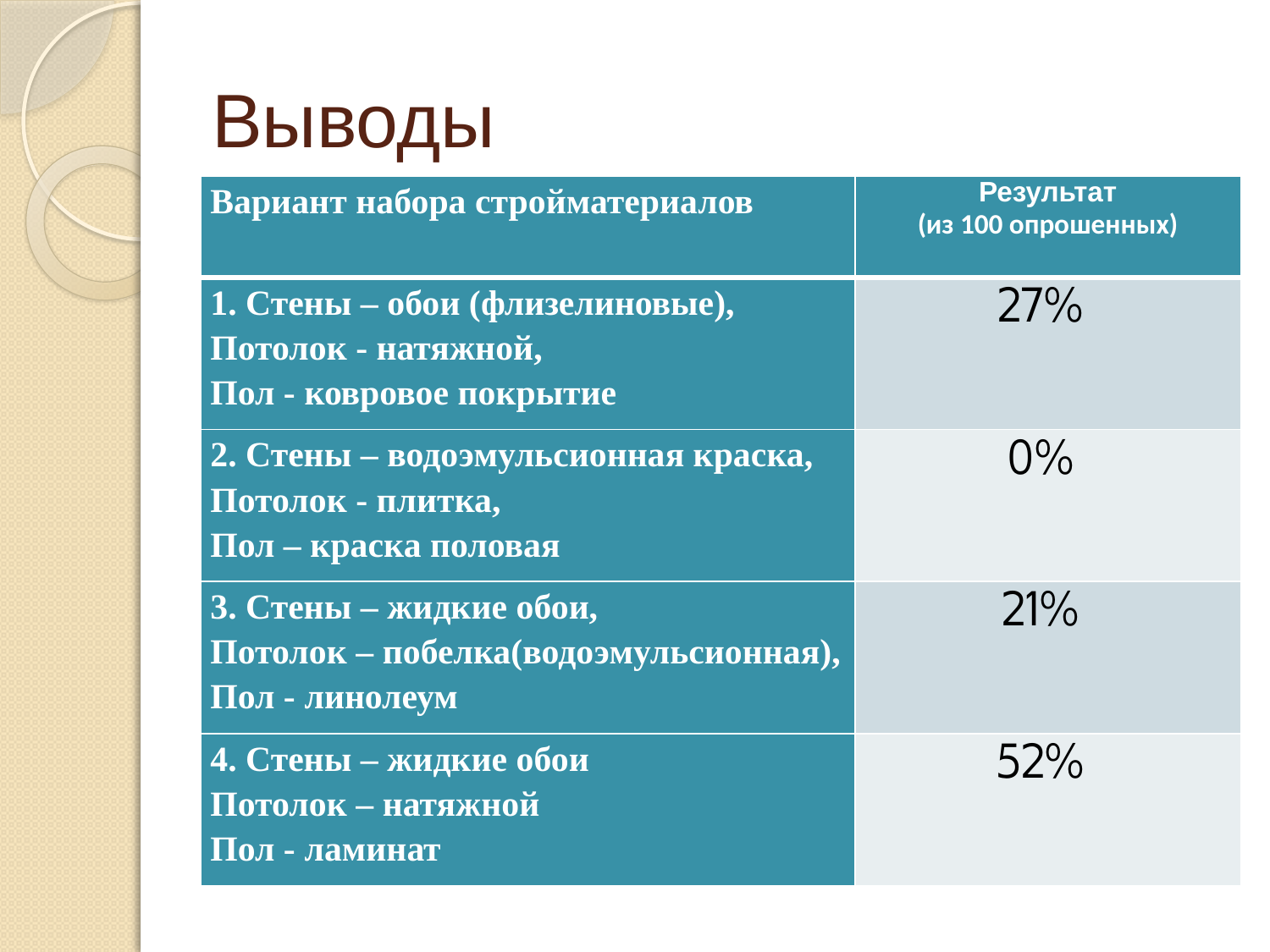

# Выводы
| Вариант набора стройматериалов | Результат (из 100 опрошенных) |
| --- | --- |
| 1. Стены – обои (флизелиновые), Потолок - натяжной, Пол - ковровое покрытие | 27% |
| 2. Стены – водоэмульсионная краска, Потолок - плитка, Пол – краска половая | 0% |
| 3. Стены – жидкие обои, Потолок – побелка(водоэмульсионная), Пол - линолеум | 21% |
| 4. Стены – жидкие обои Потолок – натяжной Пол - ламинат | 52% |